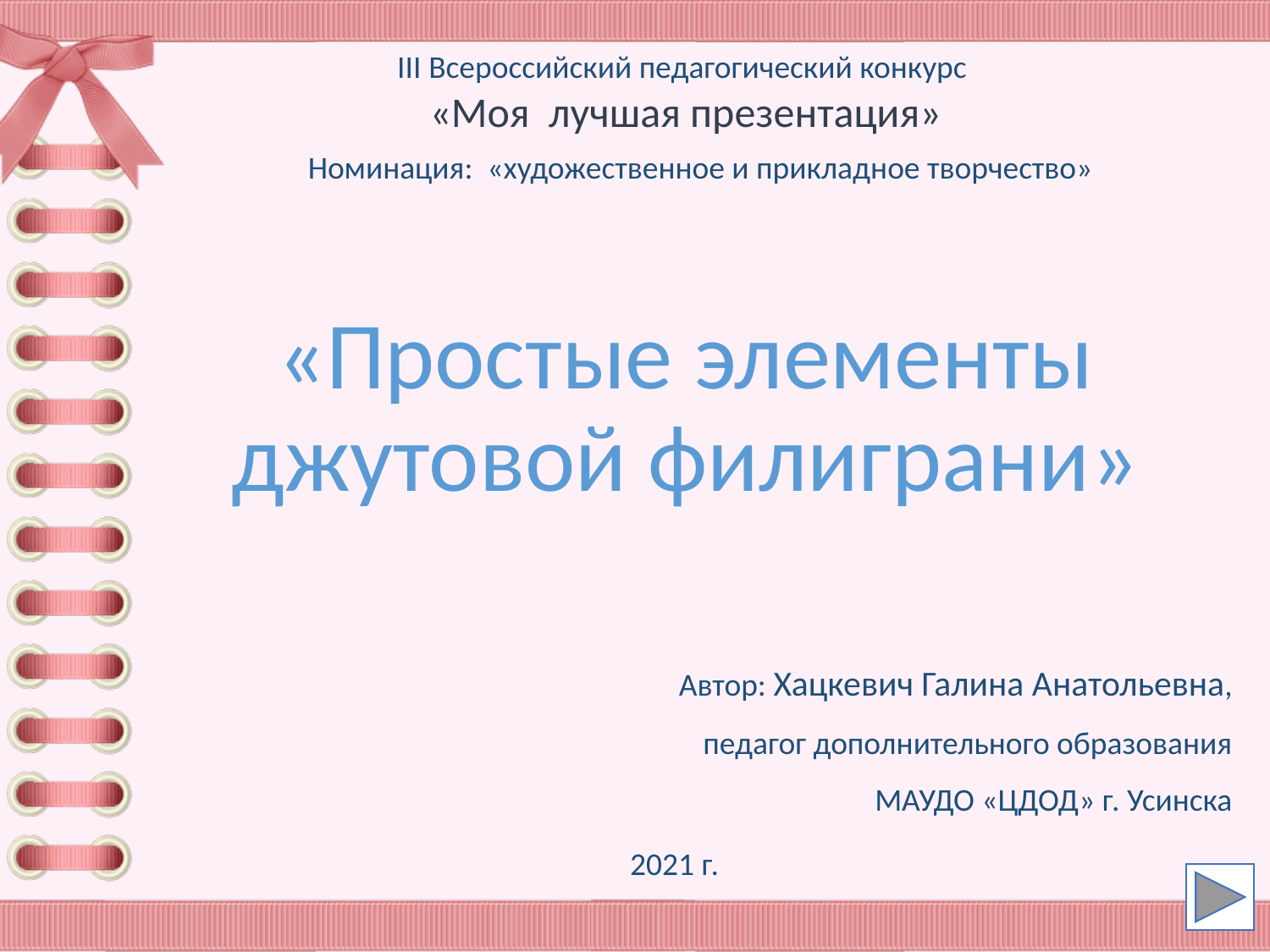

III Всероссийский педагогический конкурс
«Моя  лучшая презентация»
Номинация:  «художественное и прикладное творчество»
«Простые элементы джутовой филиграни»
Автор: Хацкевич Галина Анатольевна,
педагог дополнительного образования
МАУДО «ЦДОД» г. Усинска
2021 г.